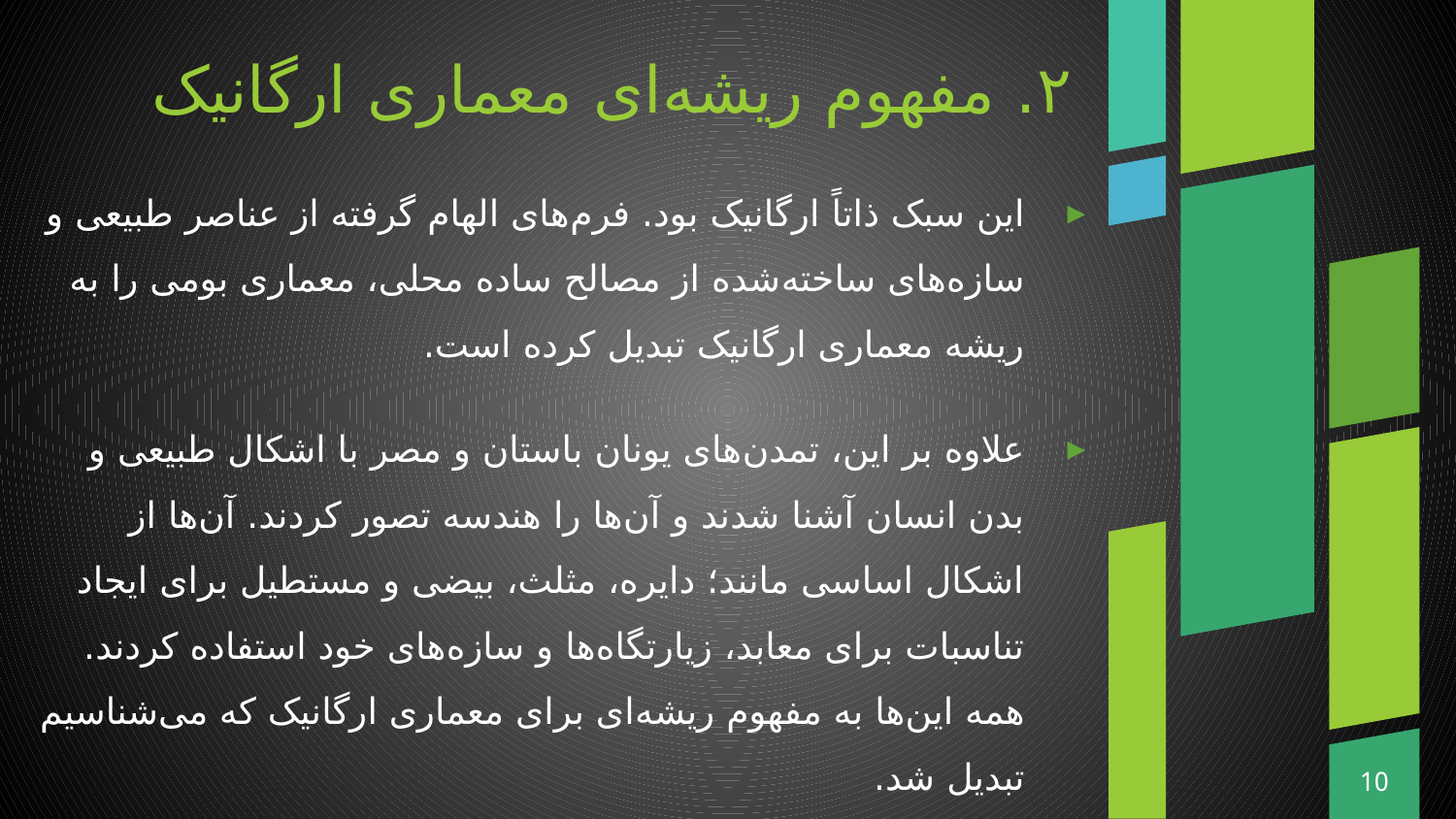

# ۲. مفهوم ریشه‌ای معماری ارگانیک
این سبک ذاتاً ارگانیک بود. فرم‌های الهام گرفته از عناصر طبیعی و سازه‌های ساخته‌شده از مصالح ساده محلی، معماری بومی را به ریشه معماری ارگانیک تبدیل کرده است.

علاوه بر این، تمدن‌های یونان باستان و مصر با اشکال طبیعی و بدن انسان آشنا شدند و آن‌ها را هندسه تصور کردند. آن‌ها از اشکال اساسی مانند؛ دایره، مثلث، بیضی و مستطیل برای ایجاد تناسبات برای معابد، زیارتگاه‌ها و سازه‌های خود استفاده کردند. همه این‌ها به مفهوم ریشه‌ای برای معماری ارگانیک که می‌شناسیم تبدیل شد.
10